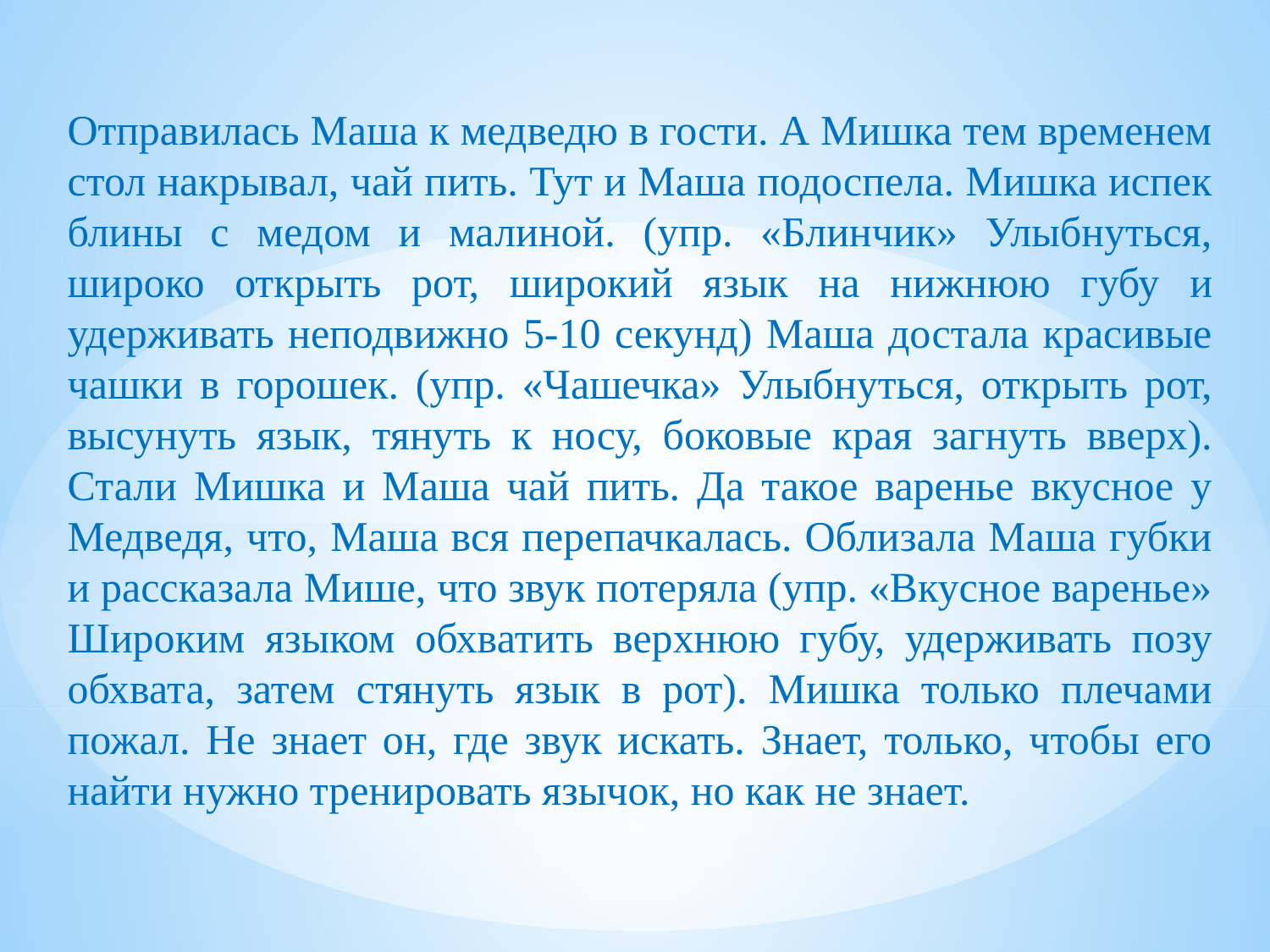

Отправилась Маша к медведю в гости. А Мишка тем временем стол накрывал, чай пить. Тут и Маша подоспела. Мишка испек блины с медом и малиной. (упр. «Блинчик» Улыбнуться, широко открыть рот, широкий язык на нижнюю губу и удерживать неподвижно 5-10 секунд) Маша достала красивые чашки в горошек. (упр. «Чашечка» Улыбнуться, открыть рот, высунуть язык, тянуть к носу, боковые края загнуть вверх). Стали Мишка и Маша чай пить. Да такое варенье вкусное у Медведя, что, Маша вся перепачкалась. Облизала Маша губки и рассказала Мише, что звук потеряла (упр. «Вкусное варенье» Широким языком обхватить верхнюю губу, удерживать позу обхвата, затем стянуть язык в рот). Мишка только плечами пожал. Не знает он, где звук искать. Знает, только, чтобы его найти нужно тренировать язычок, но как не знает.